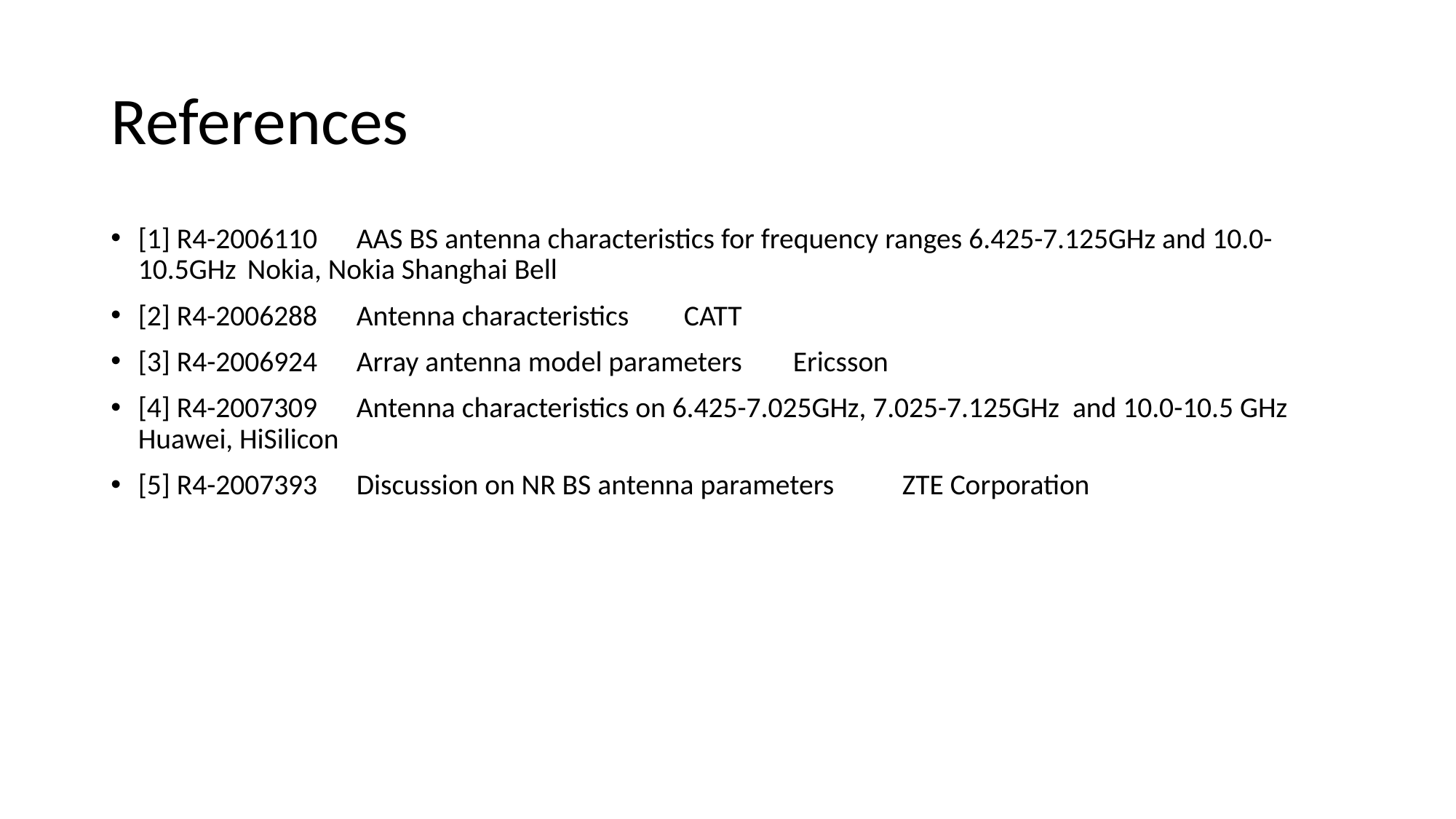

# References
[1] R4-2006110	AAS BS antenna characteristics for frequency ranges 6.425-7.125GHz and 10.0-10.5GHz	Nokia, Nokia Shanghai Bell
[2] R4-2006288	Antenna characteristics	CATT
[3] R4-2006924	Array antenna model parameters	Ericsson
[4] R4-2007309	Antenna characteristics on 6.425-7.025GHz, 7.025-7.125GHz  and 10.0-10.5 GHz	Huawei, HiSilicon
[5] R4-2007393	Discussion on NR BS antenna parameters	ZTE Corporation